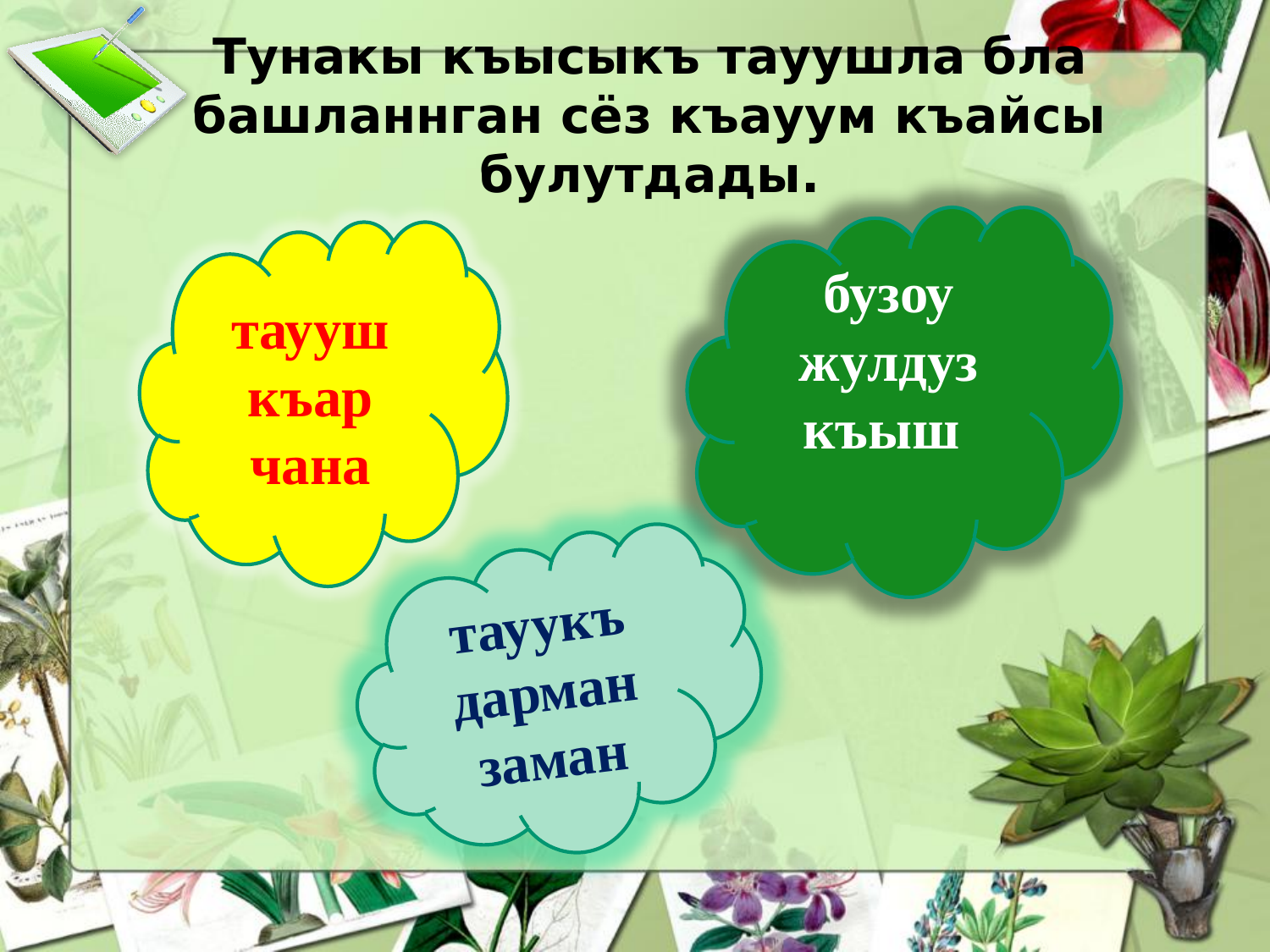

# Тунакы къысыкъ тауушла бла башланнган сёз къауум къайсы булутдады.
бузоу
жулдуз
къыш

таууш
къар
чана

         тауукъ
дарман
заман